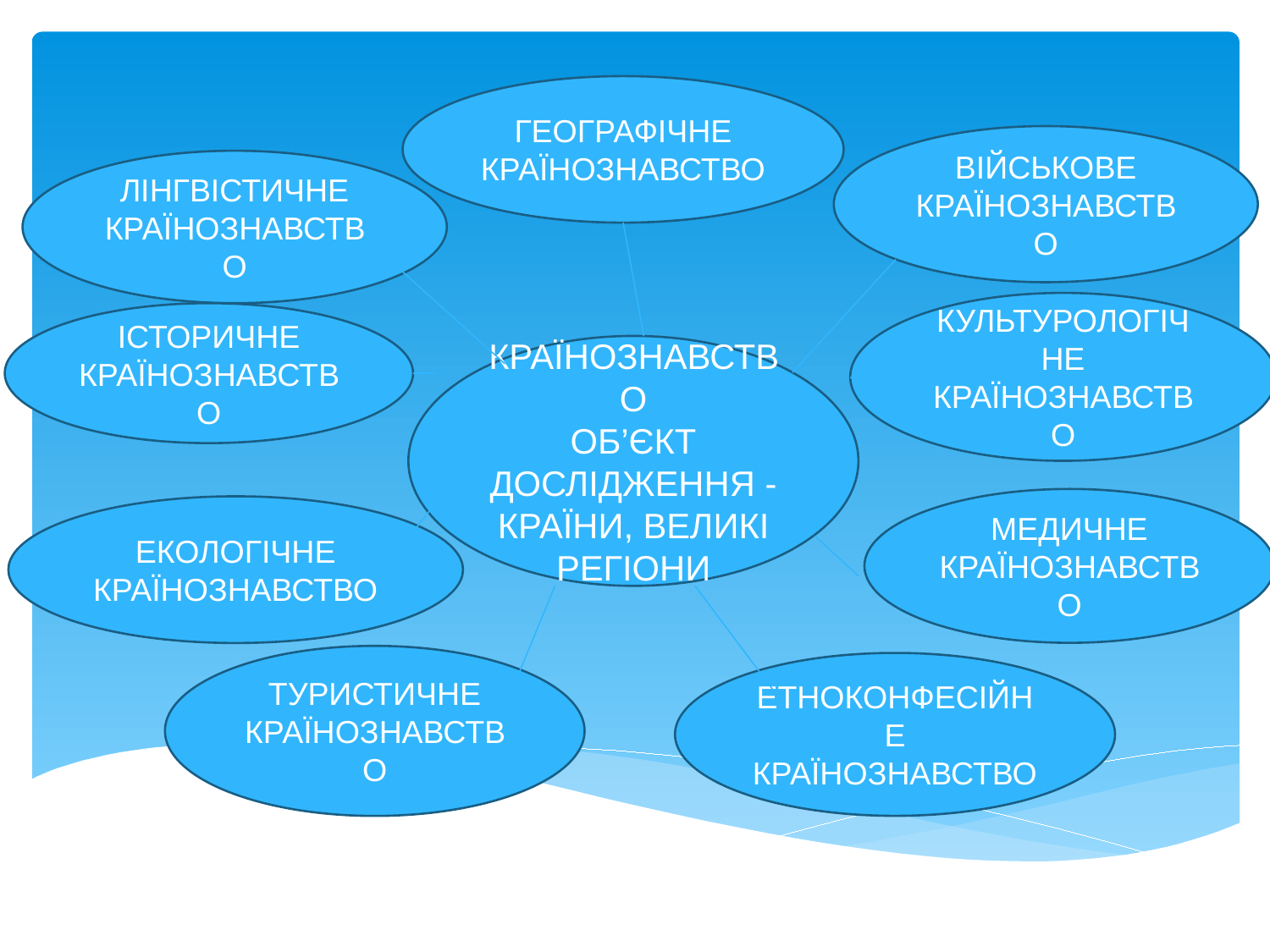

ГЕОГРАФІЧНЕ
КРАЇНОЗНАВСТВО
ВІЙСЬКОВЕ
КРАЇНОЗНАВСТВО
ЛІНГВІСТИЧНЕ
КРАЇНОЗНАВСТВО
КУЛЬТУРОЛОГІЧНЕ
КРАЇНОЗНАВСТВО
ІСТОРИЧНЕ
КРАЇНОЗНАВСТВО
КРАЇНОЗНАВСТВО
ОБ’ЄКТ ДОСЛІДЖЕННЯ -
КРАЇНИ, ВЕЛИКІ РЕГІОНИ
МЕДИЧНЕ
КРАЇНОЗНАВСТВО
ЕКОЛОГІЧНЕ
КРАЇНОЗНАВСТВО
ТУРИСТИЧНЕ
КРАЇНОЗНАВСТВО
ЕТНОКОНФЕСІЙНЕ
КРАЇНОЗНАВСТВО

Структура країнознавства